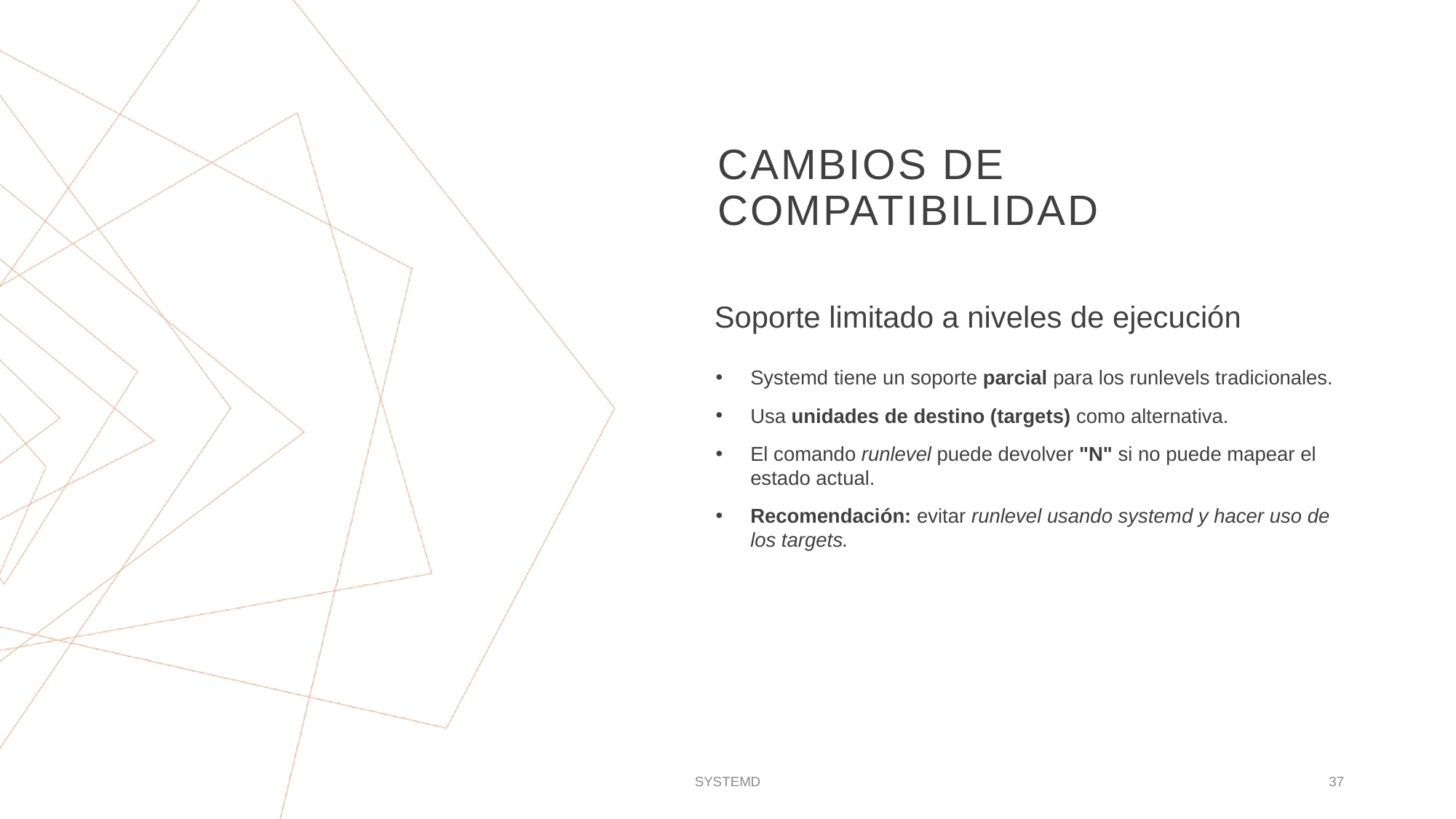

# CAMBIOS DE COMPATIBILIDAD
Soporte limitado a niveles de ejecución
Systemd tiene un soporte parcial para los runlevels tradicionales.
Usa unidades de destino (targets) como alternativa.
El comando runlevel puede devolver "N" si no puede mapear el estado actual.
Recomendación: evitar runlevel usando systemd y hacer uso de los targets.

SYSTEMD
37